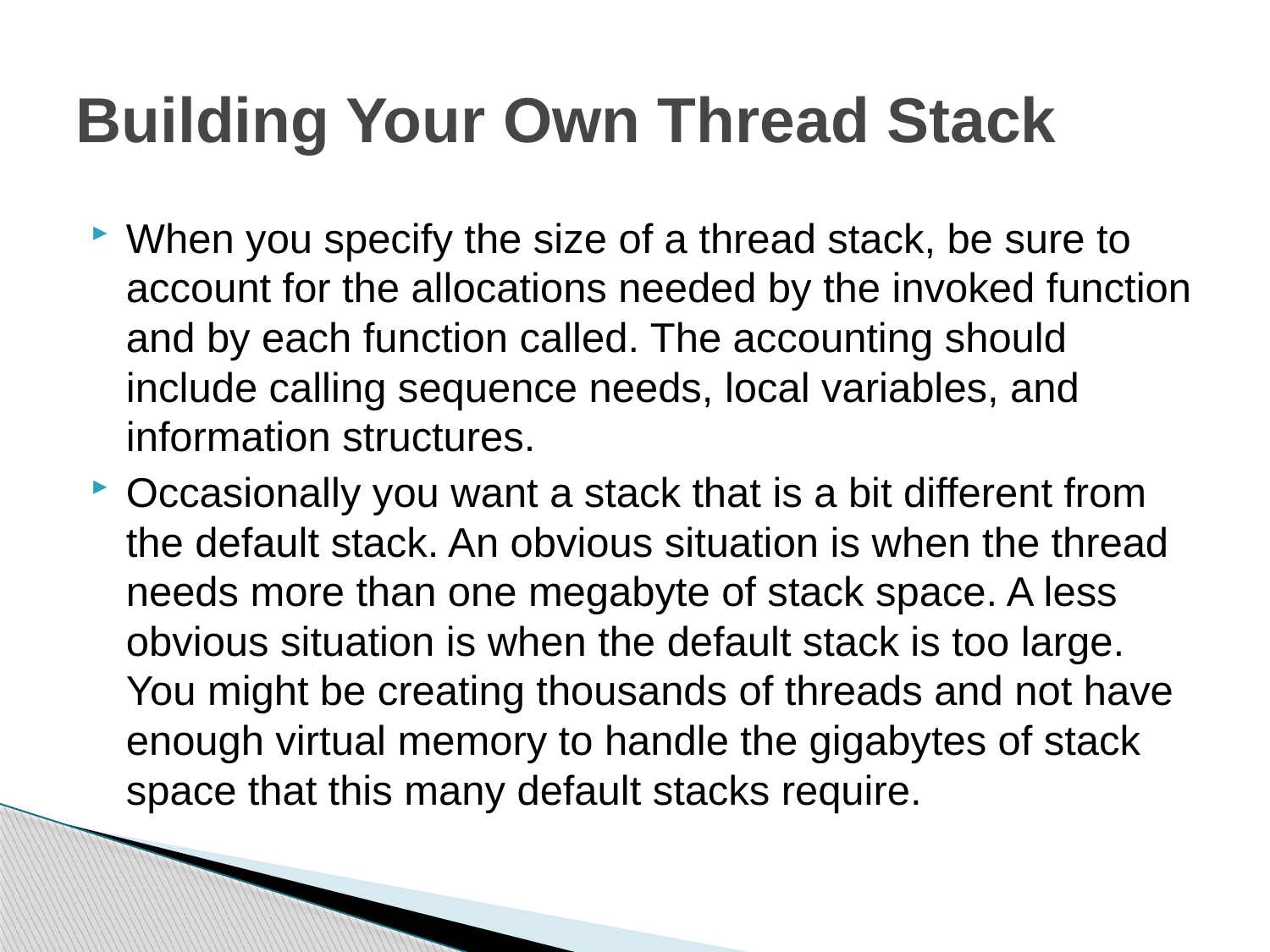

# Building Your Own Thread Stack
When you specify the size of a thread stack, be sure to account for the allocations needed by the invoked function and by each function called. The accounting should include calling sequence needs, local variables, and information structures.
Occasionally you want a stack that is a bit different from the default stack. An obvious situation is when the thread needs more than one megabyte of stack space. A less obvious situation is when the default stack is too large. You might be creating thousands of threads and not have enough virtual memory to handle the gigabytes of stack space that this many default stacks require.